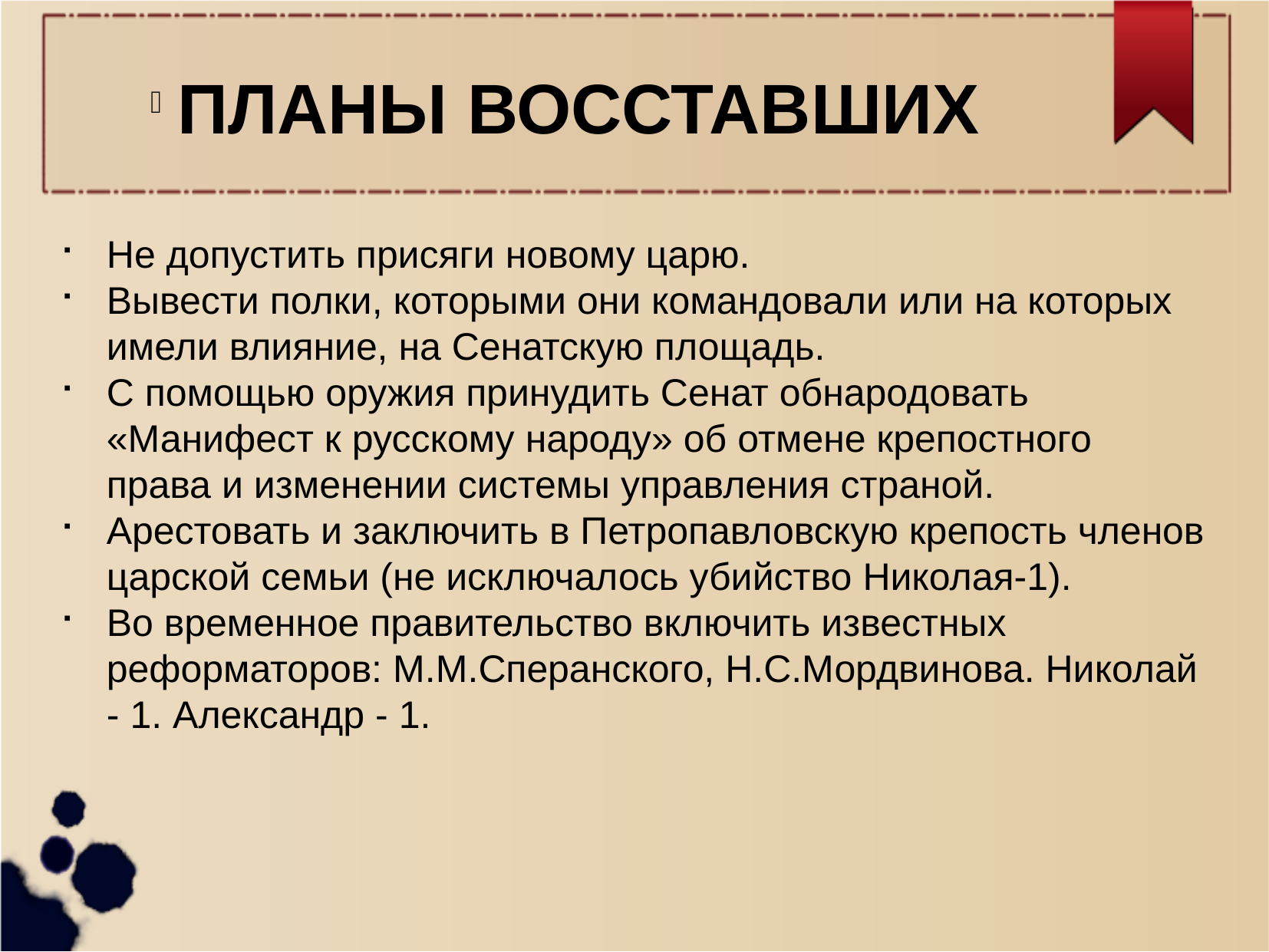

ПЛАНЫ ВОССТАВШИХ
Не допустить присяги новому царю.
Вывести полки, которыми они командовали или на которых имели влияние, на Сенатскую площадь.
С помощью оружия принудить Сенат обнародовать «Манифест к русскому народу» об отмене крепостного права и изменении системы управления страной.
Арестовать и заключить в Петропавловскую крепость членов царской семьи (не исключалось убийство Николая-1).
Во временное правительство включить известных реформаторов: М.М.Сперанского, Н.С.Мордвинова. Николай - 1. Александр - 1.